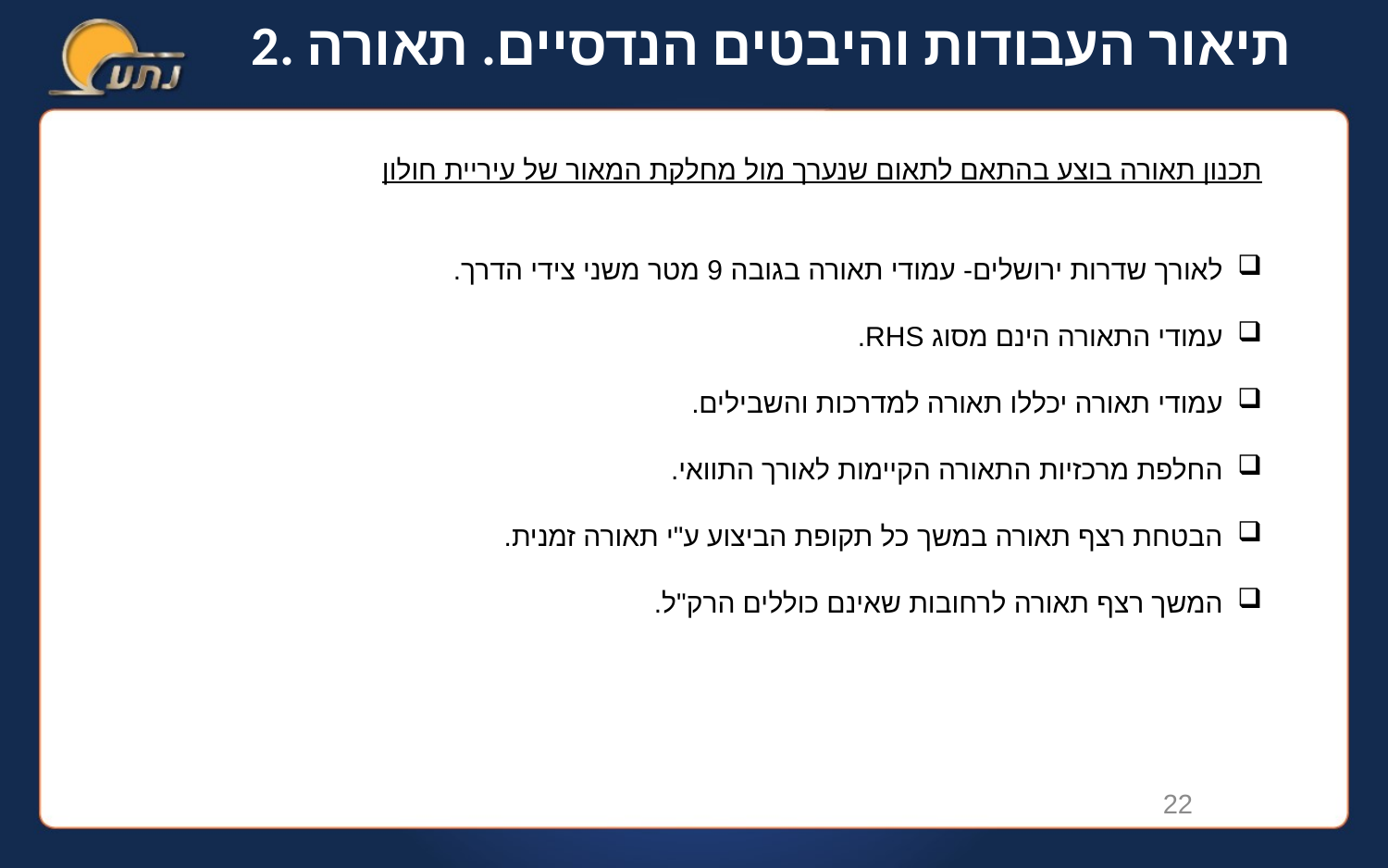

2. תיאור העבודות והיבטים הנדסיים. תאורה
תכנון תאורה בוצע בהתאם לתאום שנערך מול מחלקת המאור של עיריית חולון

לאורך שדרות ירושלים- עמודי תאורה בגובה 9 מטר משני צידי הדרך.

עמודי התאורה הינם מסוג RHS.

עמודי תאורה יכללו תאורה למדרכות והשבילים.

החלפת מרכזיות התאורה הקיימות לאורך התוואי.

הבטחת רצף תאורה במשך כל תקופת הביצוע ע"י תאורה זמנית.

המשך רצף תאורה לרחובות שאינם כוללים הרק"ל.

22